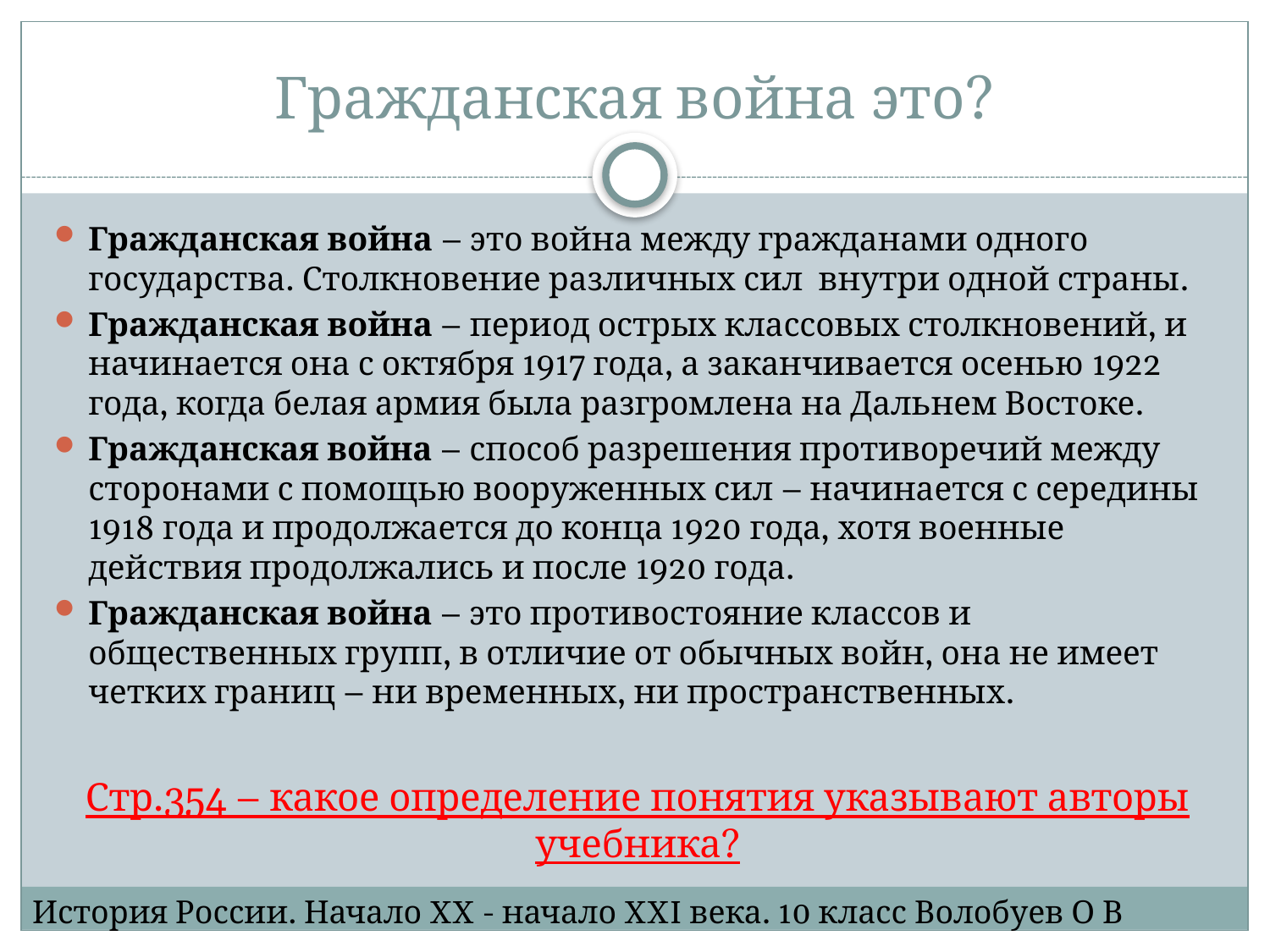

# Гражданская война это?
Гражданская война – это война между гражданами одного государства. Столкновение различных сил  внутри одной страны.
Гражданская война – период острых классовых столкновений, и начинается она с октября 1917 года, а заканчивается осенью 1922 года, когда белая армия была разгромлена на Дальнем Востоке.
Гражданская война – способ разрешения противоречий между сторонами с помощью вооруженных сил – начинается с середины 1918 года и продолжается до конца 1920 года, хотя военные действия продолжались и после 1920 года.
Гражданская война – это противостояние классов и общественных групп, в отличие от обычных войн, она не имеет четких границ – ни временных, ни пространственных.

Стр.354 – какое определение понятия указывают авторы учебника?
История России. Начало XX - начало XXI века. 10 класс Волобуев О В